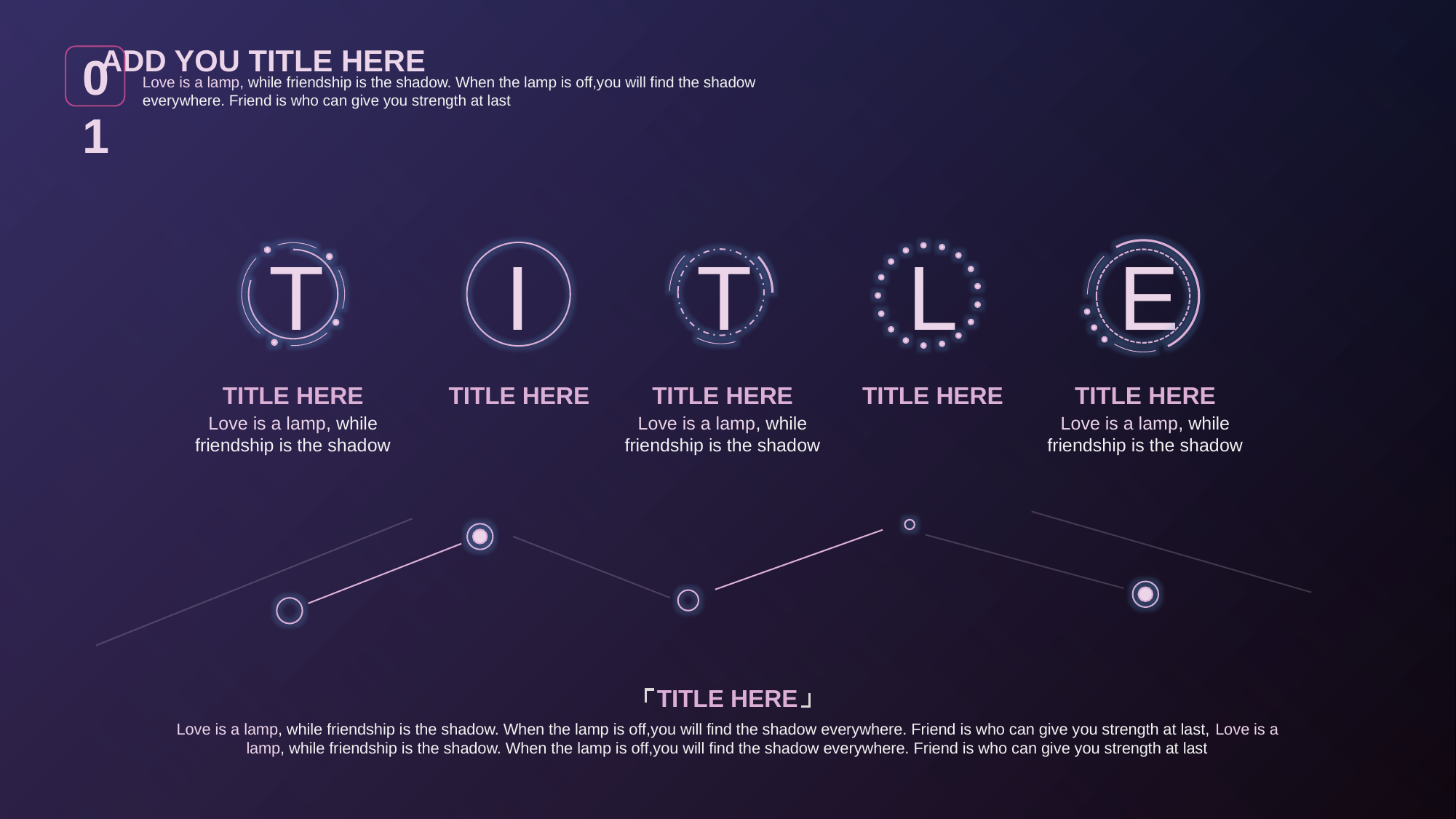

ADD YOU TITLE HERE
Love is a lamp, while friendship is the shadow. When the lamp is off,you will find the shadow everywhere. Friend is who can give you strength at last
01

T
I
T
L
E

TITLE HERE
Love is a lamp, while friendship is the shadow
TITLE HERE
TITLE HERE
Love is a lamp, while friendship is the shadow
TITLE HERE
TITLE HERE
Love is a lamp, while friendship is the shadow

TITLE HERE
Love is a lamp, while friendship is the shadow. When the lamp is off,you will find the shadow everywhere. Friend is who can give you strength at last, Love is a lamp, while friendship is the shadow. When the lamp is off,you will find the shadow everywhere. Friend is who can give you strength at last